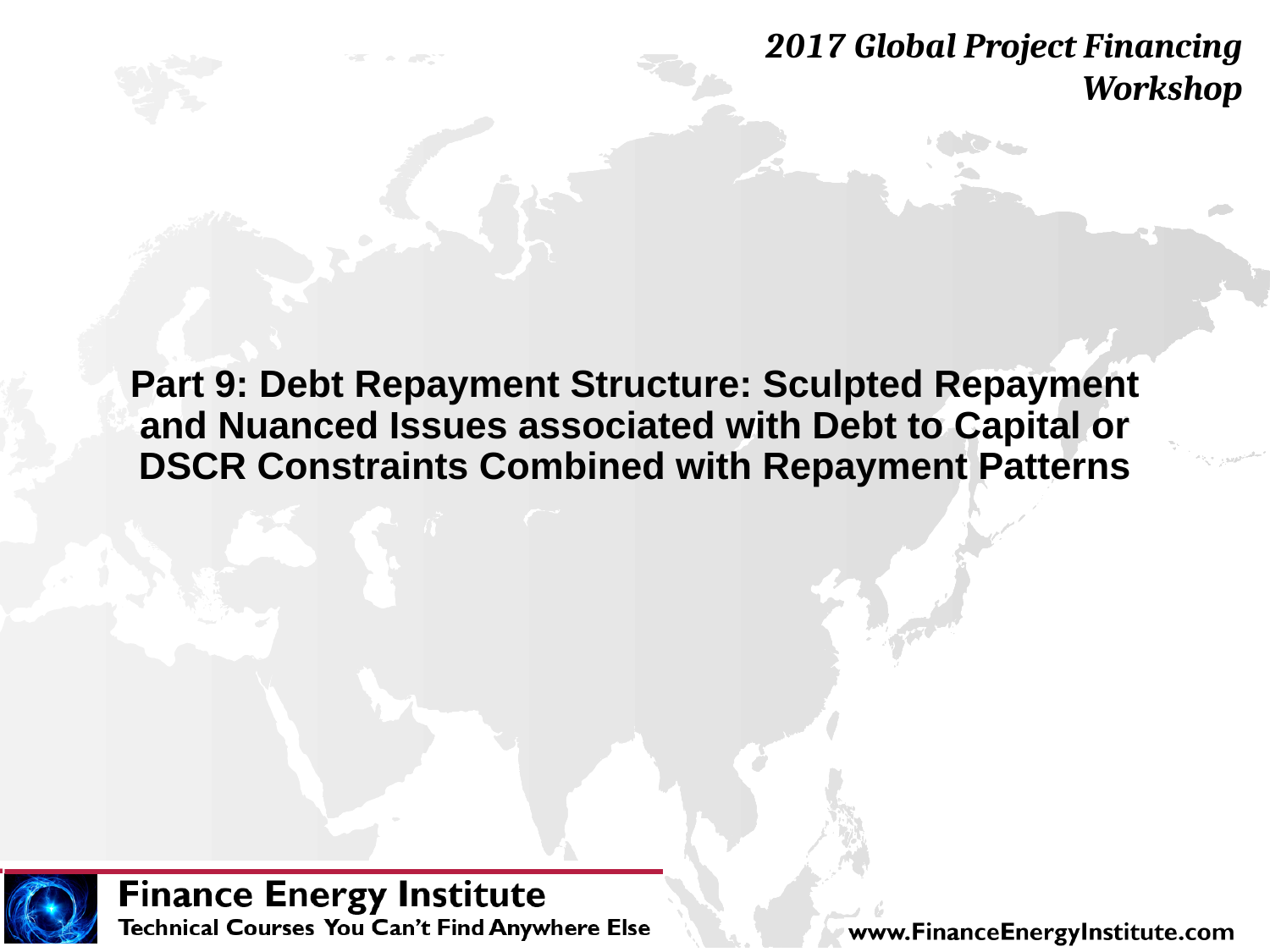

# Part 9: Debt Repayment Structure: Sculpted Repayment and Nuanced Issues associated with Debt to Capital or DSCR Constraints Combined with Repayment Patterns